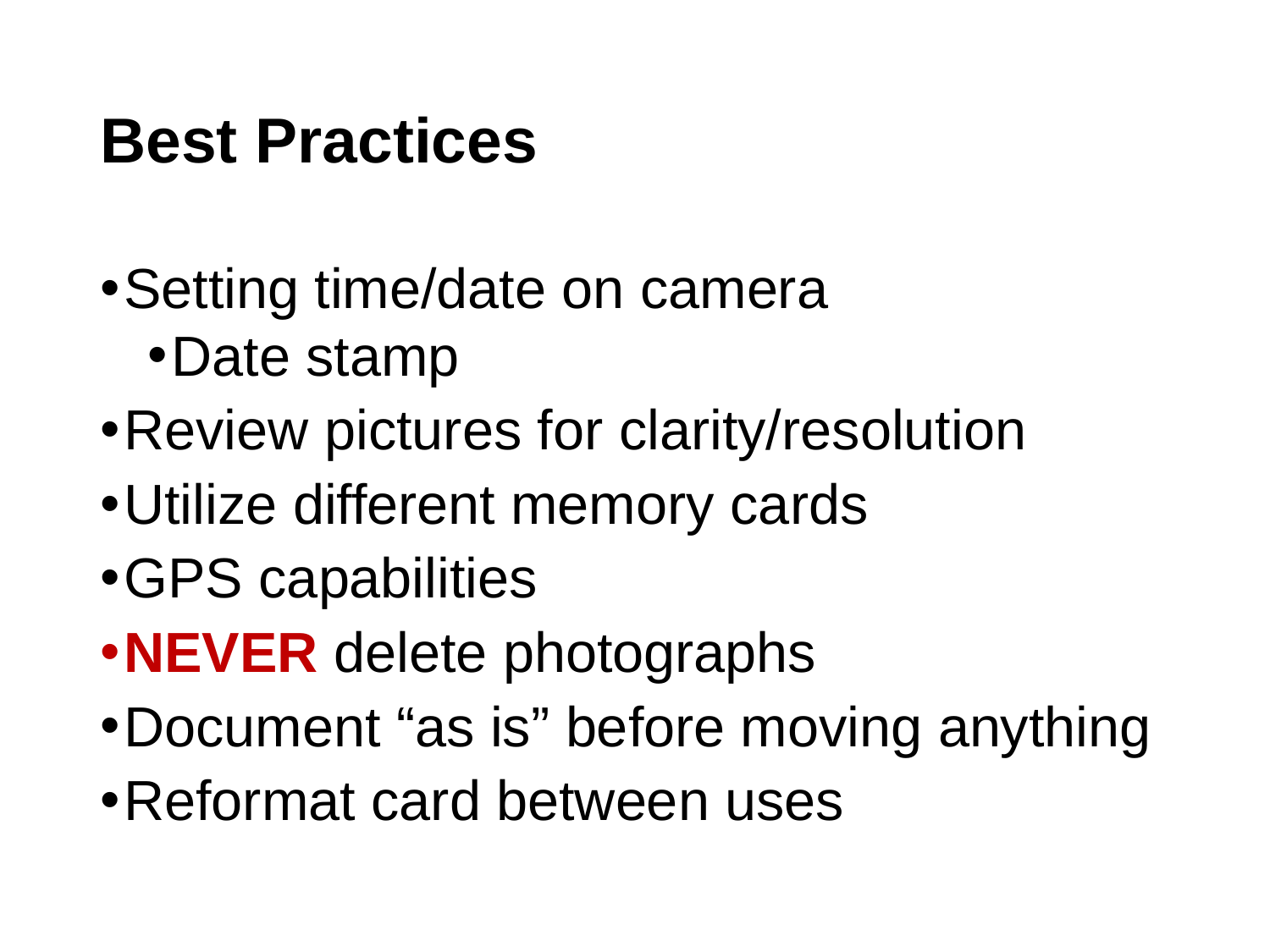

# Best Practices
Setting time/date on camera
Date stamp
Review pictures for clarity/resolution
Utilize different memory cards
GPS capabilities
NEVER delete photographs
Document “as is” before moving anything
Reformat card between uses